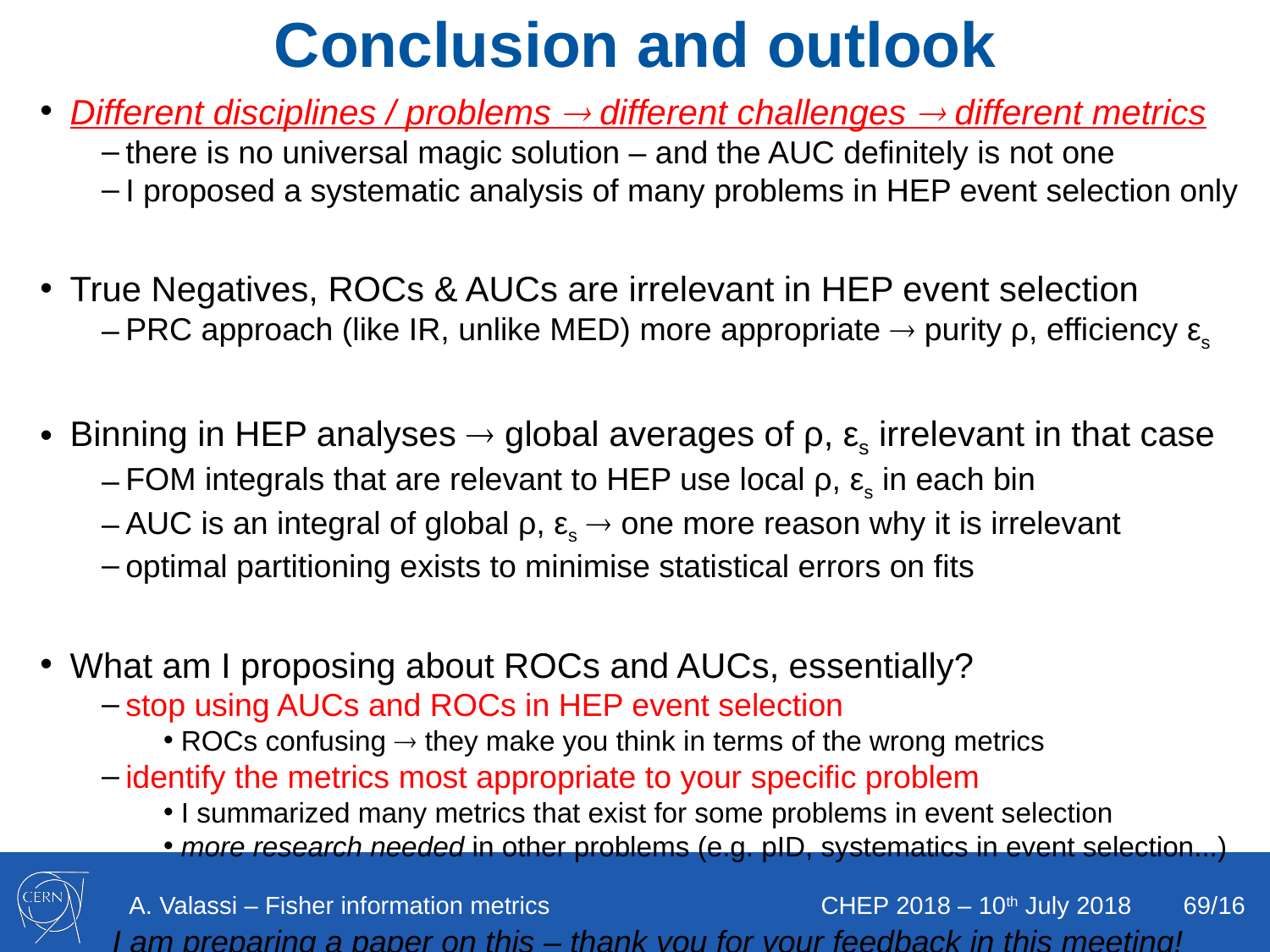

# Conclusion and outlook
Different disciplines / problems → different challenges → different metrics
there is no universal magic solution – and the AUC definitely is not one
I proposed a systematic analysis of many problems in HEP event selection only

True Negatives, ROCs & AUCs are irrelevant in HEP event selection
PRC approach (like IR, unlike MED) more appropriate → purity ρ, efficiency εs

Binning in HEP analyses → global averages of ρ, εs irrelevant in that case
FOM integrals that are relevant to HEP use local ρ, εs in each bin
AUC is an integral of global ρ, εs → one more reason why it is irrelevant
optimal partitioning exists to minimise statistical errors on fits

What am I proposing about ROCs and AUCs, essentially?
stop using AUCs and ROCs in HEP event selection
ROCs confusing → they make you think in terms of the wrong metrics
identify the metrics most appropriate to your specific problem
I summarized many metrics that exist for some problems in event selection
more research needed in other problems (e.g. pID, systematics in event selection...)

I am preparing a paper on this – thank you for your feedback in this meeting!